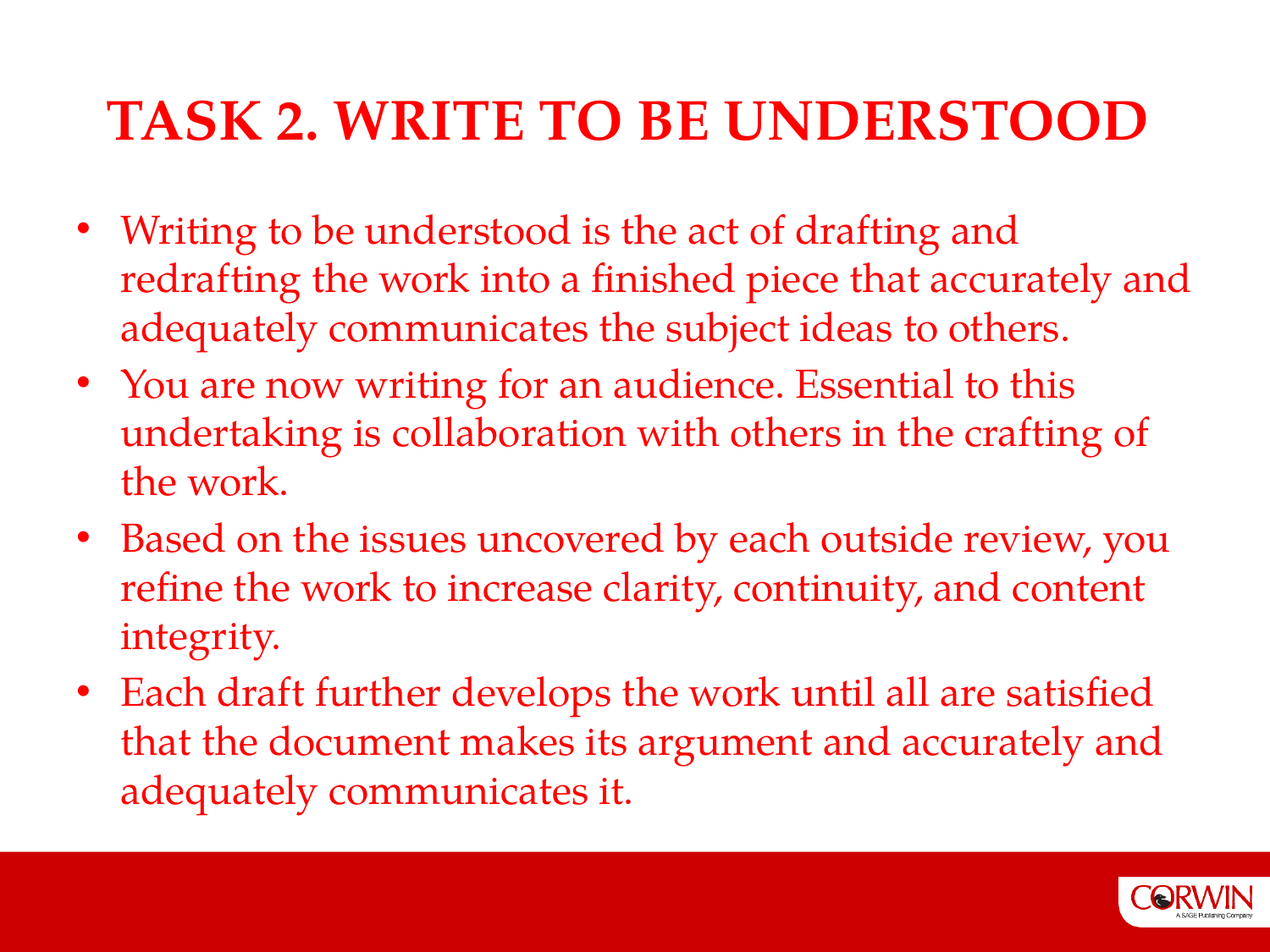

# TASK 2. WRITE TO BE UNDERSTOOD
Writing to be understood is the act of drafting and redrafting the work into a finished piece that accurately and adequately communicates the subject ideas to others.
You are now writing for an audience. Essential to this undertaking is collaboration with others in the crafting of the work.
Based on the issues uncovered by each outside review, you refine the work to increase clarity, continuity, and content integrity.
Each draft further develops the work until all are satisfied that the document makes its argument and accurately and adequately communicates it.